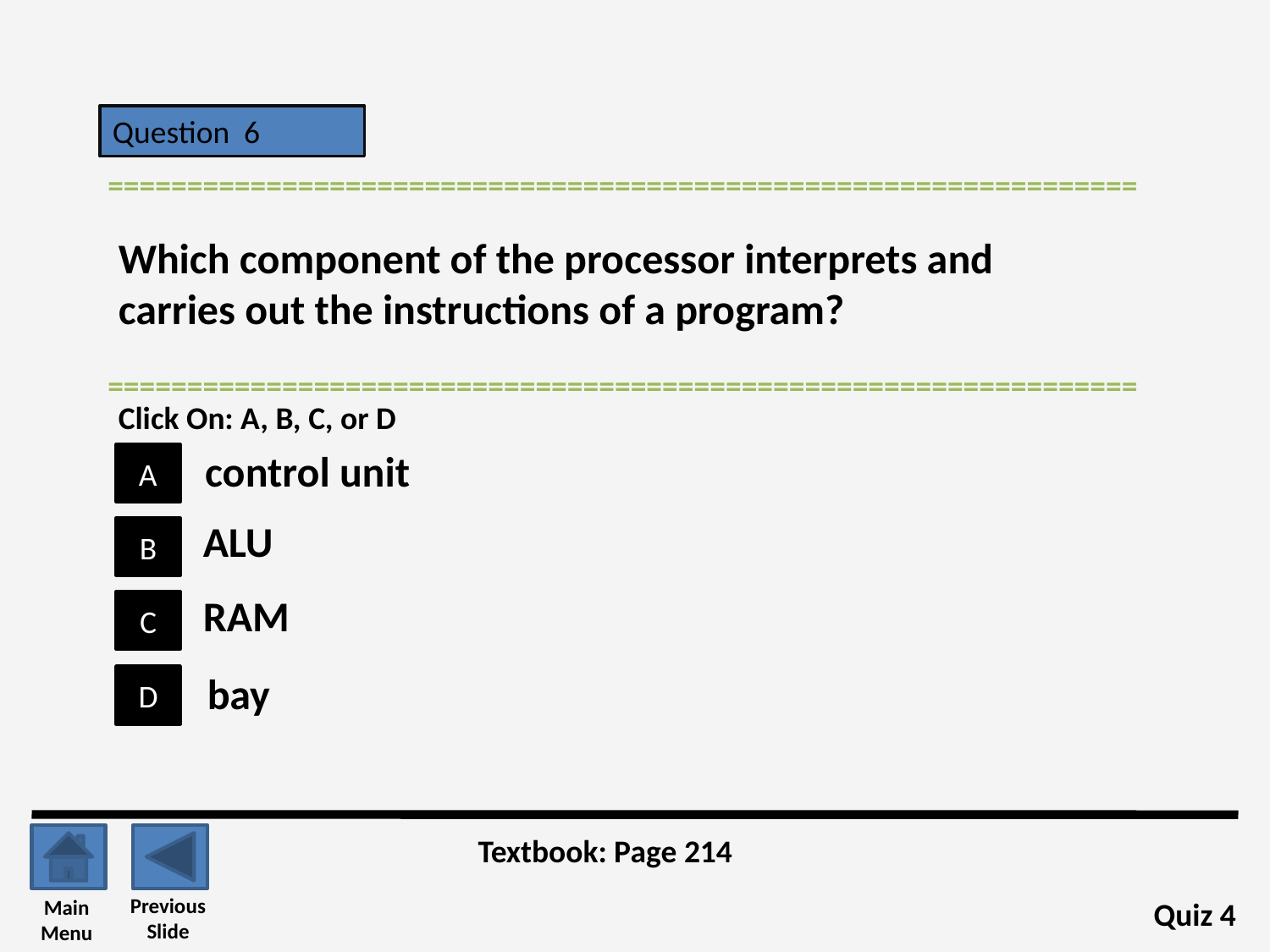

Question  6
=================================================================
Which component of the processor interprets and carries out the instructions of a program?
=================================================================
Click On: A, B, C, or D

control unit
A
ALU
B
RAM
C
bay
D

Textbook: Page 214
Previous
Slide
Main
Menu
Quiz 4